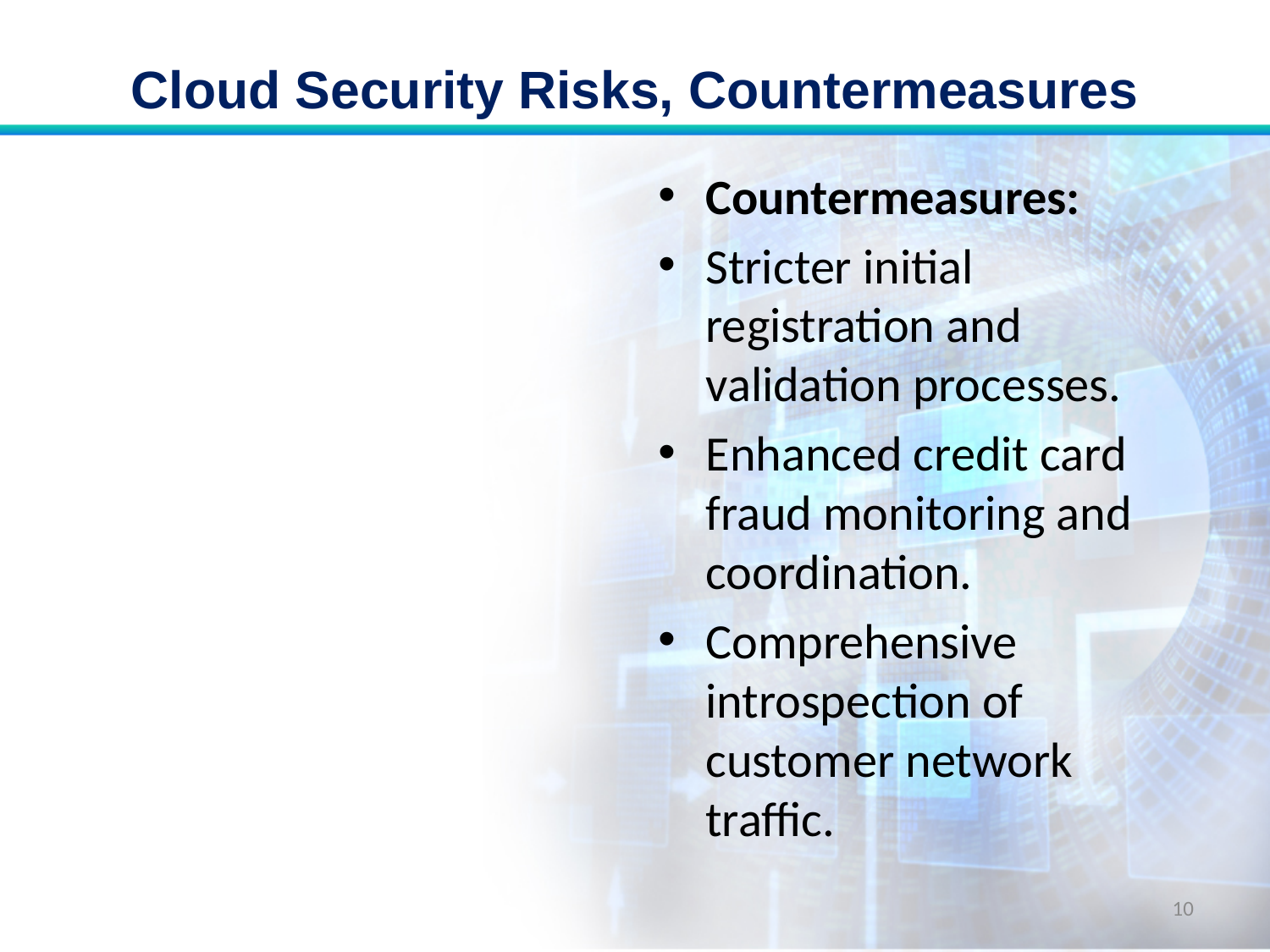

# Cloud Security Risks, Countermeasures
Countermeasures:
Stricter initial registration and validation processes.
Enhanced credit card fraud monitoring and coordination.
Comprehensive introspection of customer network traffic.
10